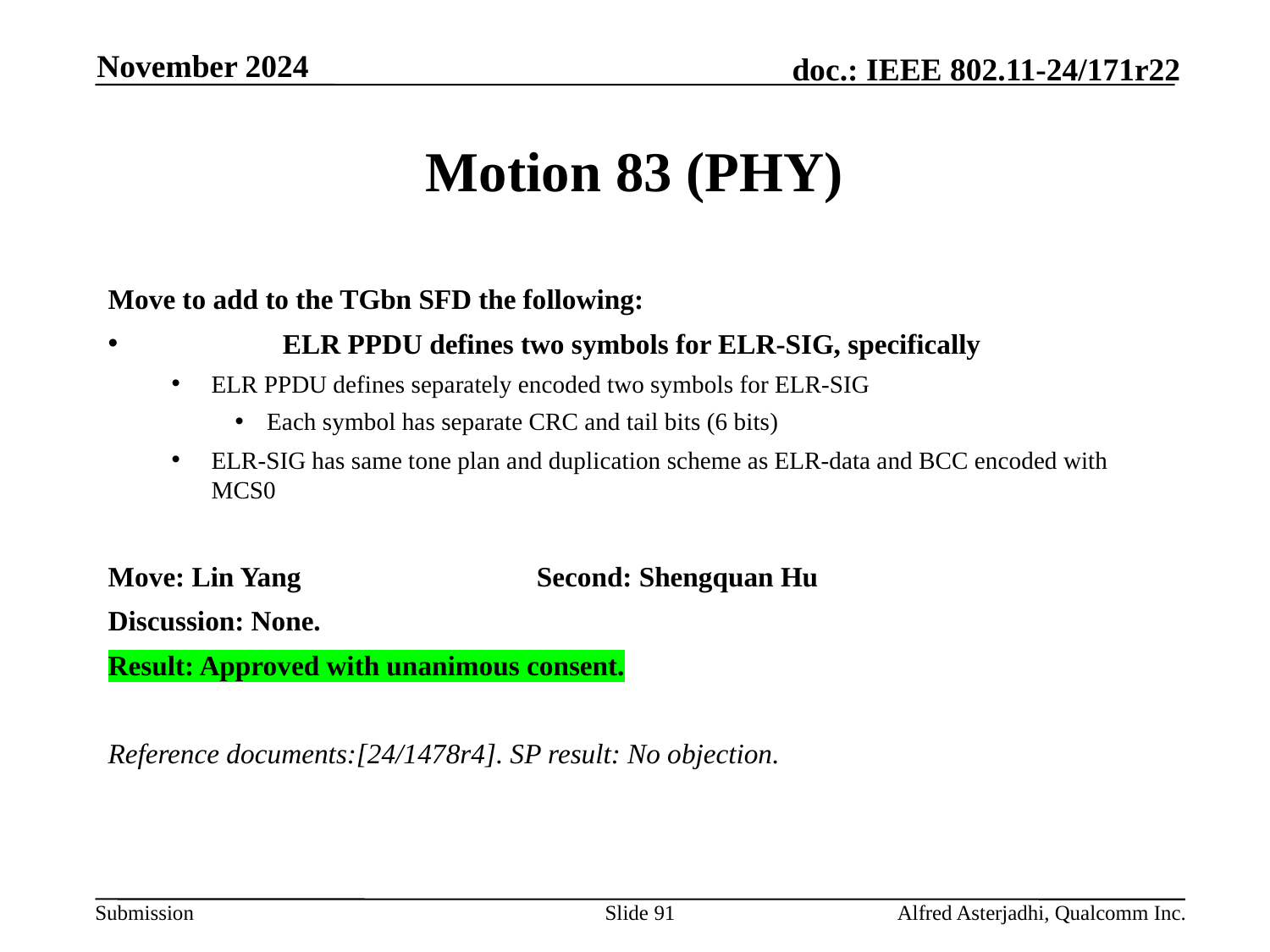

November 2024
# Motion 83 (PHY)
Move to add to the TGbn SFD the following:
	ELR PPDU defines two symbols for ELR-SIG, specifically
ELR PPDU defines separately encoded two symbols for ELR-SIG
Each symbol has separate CRC and tail bits (6 bits)
ELR-SIG has same tone plan and duplication scheme as ELR-data and BCC encoded with MCS0

Move: Lin Yang		Second: Shengquan Hu
Discussion: None.
Result: Approved with unanimous consent.

Reference documents:[24/1478r4]. SP result: No objection.

Slide 91
Alfred Asterjadhi, Qualcomm Inc.